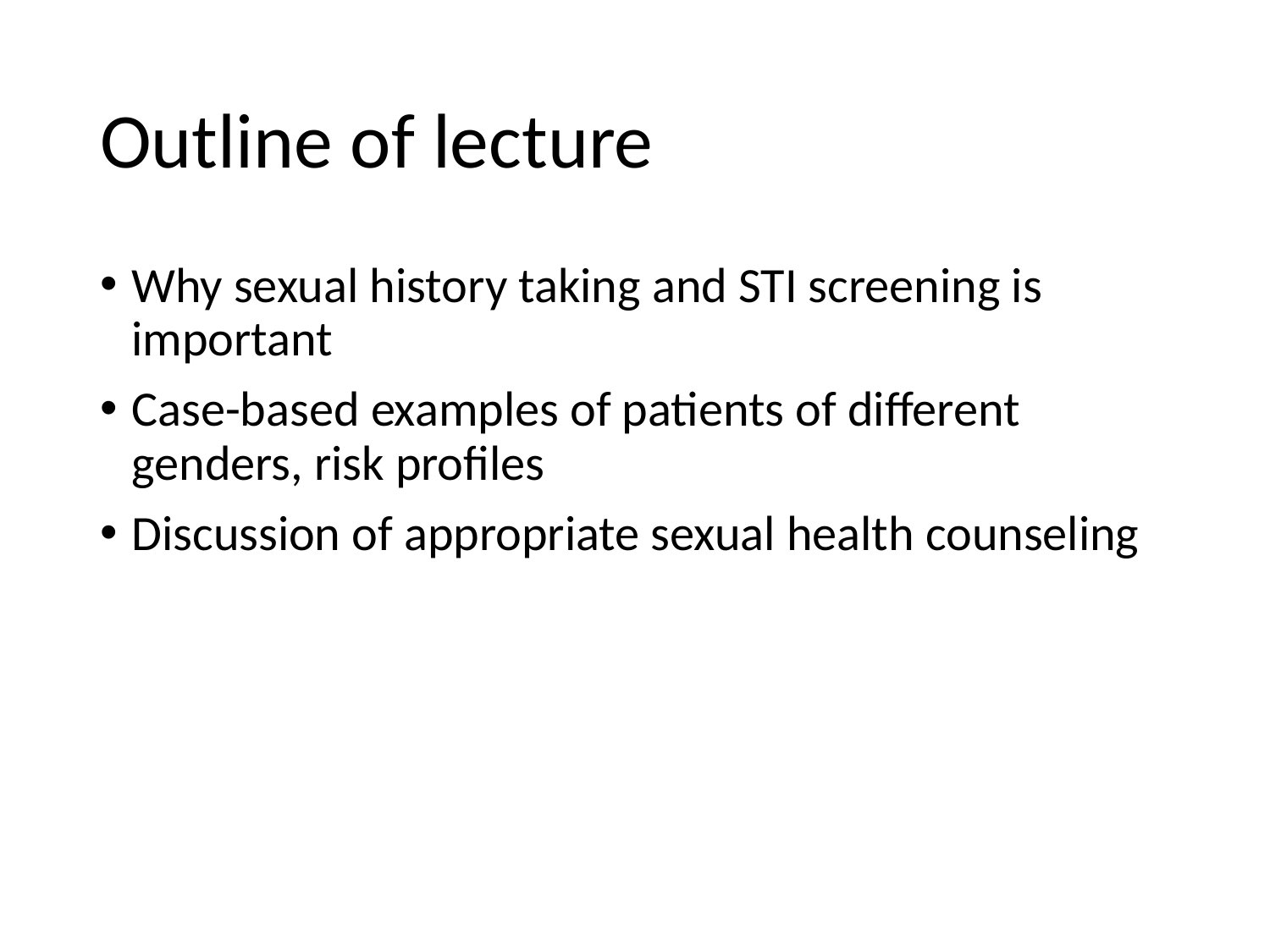

# Outline of lecture
Why sexual history taking and STI screening is important
Case-based examples of patients of different genders, risk profiles
Discussion of appropriate sexual health counseling